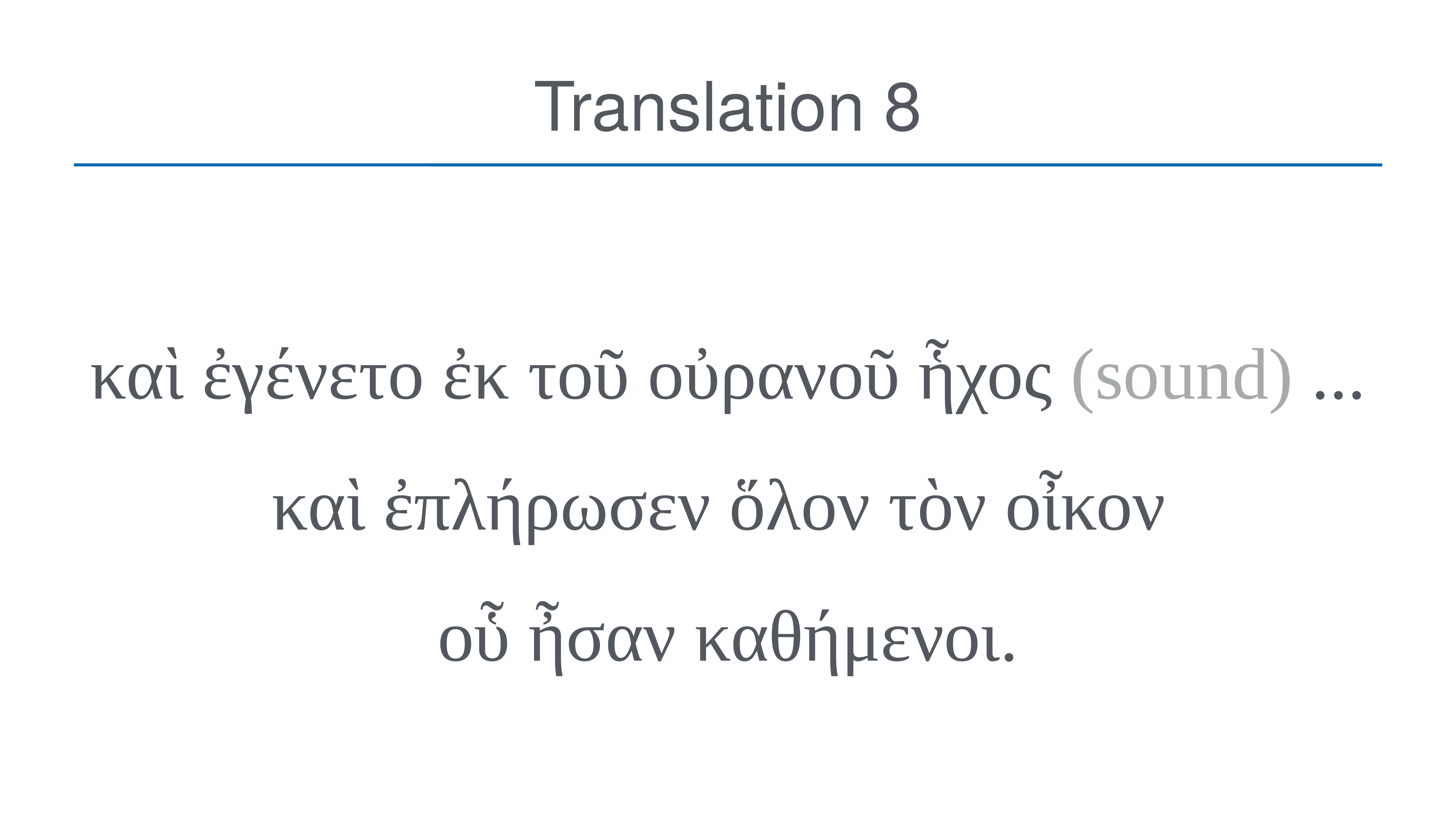

# Translation 8
καὶ ἐγένετο ἐκ τοῦ οὐρανοῦ ἧχος (sound) ... καὶ ἐπλήρωσεν ὅλον τὸν οἶκον
οὗ ἦσαν καθήμενοι.